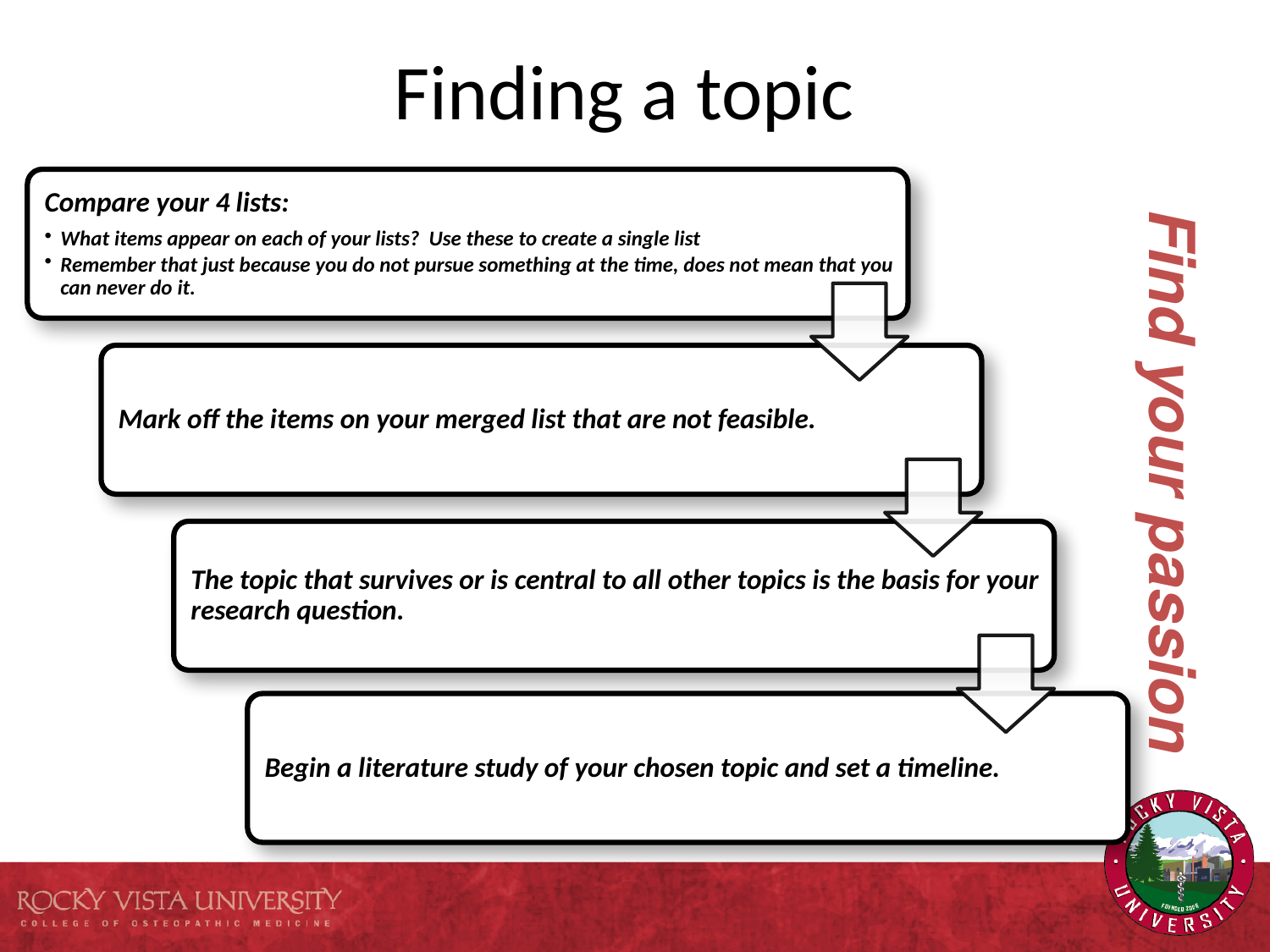

# Finding a topic
Compare your 4 lists:
What items appear on each of your lists?  Use these to create a single list
Remember that just because you do not pursue something at the time, does not mean that you can never do it.
Mark off the items on your merged list that are not feasible.
The topic that survives or is central to all other topics is the basis for your research question.
Begin a literature study of your chosen topic and set a timeline.

Find your passion